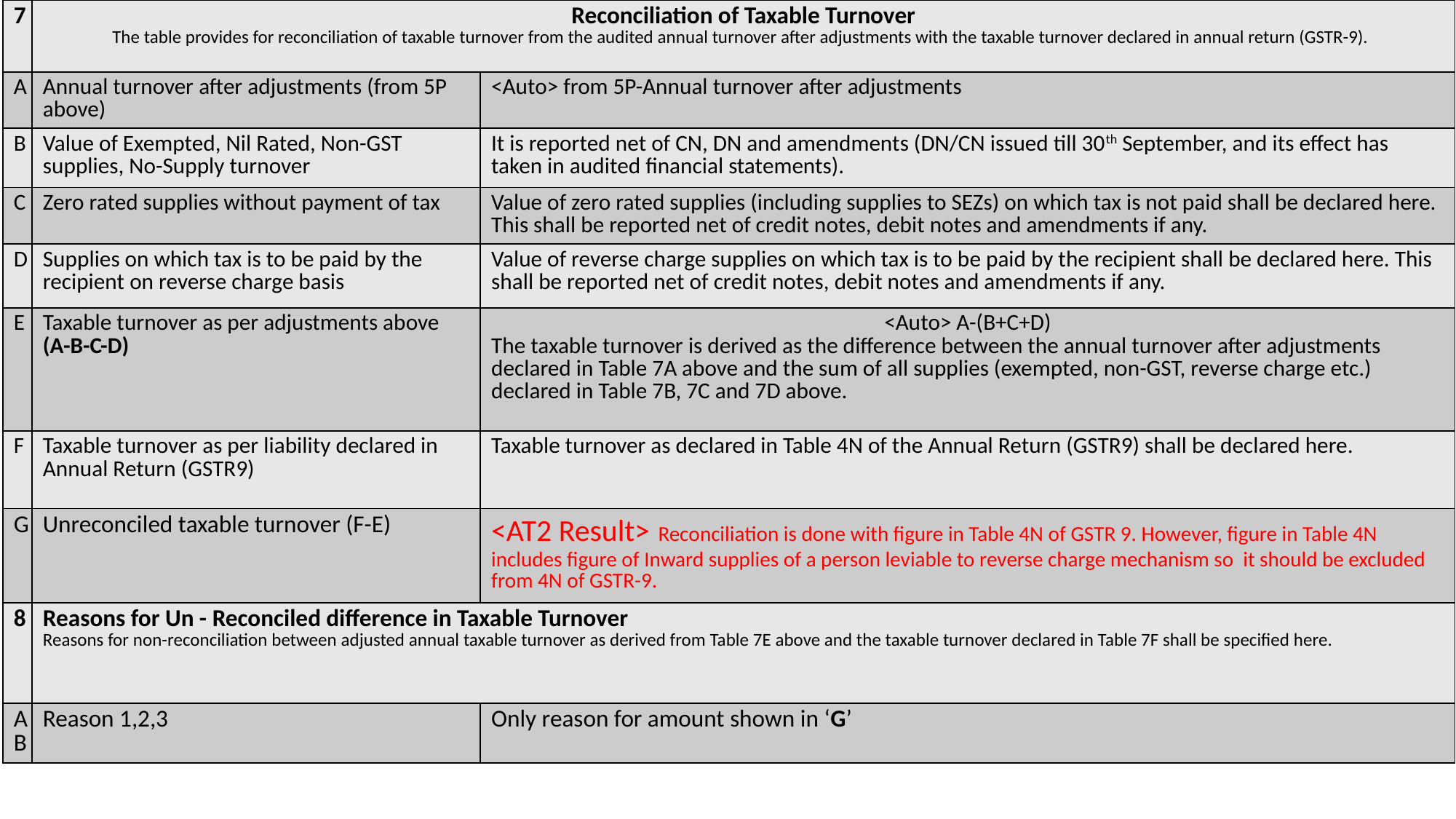

| 7 | Reconciliation of Taxable Turnover The table provides for reconciliation of taxable turnover from the audited annual turnover after adjustments with the taxable turnover declared in annual return (GSTR-9). |  |
| --- | --- | --- |
| A | Annual turnover after adjustments (from 5P above) | <Auto> from 5P-Annual turnover after adjustments |
| B | Value of Exempted, Nil Rated, Non-GST supplies, No-Supply turnover | It is reported net of CN, DN and amendments (DN/CN issued till 30th September, and its effect has taken in audited financial statements). |
| C | Zero rated supplies without payment of tax | Value of zero rated supplies (including supplies to SEZs) on which tax is not paid shall be declared here. This shall be reported net of credit notes, debit notes and amendments if any. |
| D | Supplies on which tax is to be paid by the recipient on reverse charge basis | Value of reverse charge supplies on which tax is to be paid by the recipient shall be declared here. This shall be reported net of credit notes, debit notes and amendments if any. |
| E | Taxable turnover as per adjustments above (A-B-C-D) | <Auto> A-(B+C+D) The taxable turnover is derived as the difference between the annual turnover after adjustments declared in Table 7A above and the sum of all supplies (exempted, non-GST, reverse charge etc.) declared in Table 7B, 7C and 7D above. |
| F | Taxable turnover as per liability declared in Annual Return (GSTR9) | Taxable turnover as declared in Table 4N of the Annual Return (GSTR9) shall be declared here. |
| G | Unreconciled taxable turnover (F-E) | <AT2 Result> Reconciliation is done with figure in Table 4N of GSTR 9. However, figure in Table 4N includes figure of Inward supplies of a person leviable to reverse charge mechanism so it should be excluded from 4N of GSTR-9. |
| 8 | Reasons for Un - Reconciled difference in Taxable Turnover Reasons for non-reconciliation between adjusted annual taxable turnover as derived from Table 7E above and the taxable turnover declared in Table 7F shall be specified here. |  |
| AB | Reason 1,2,3 | Only reason for amount shown in ‘G’ |